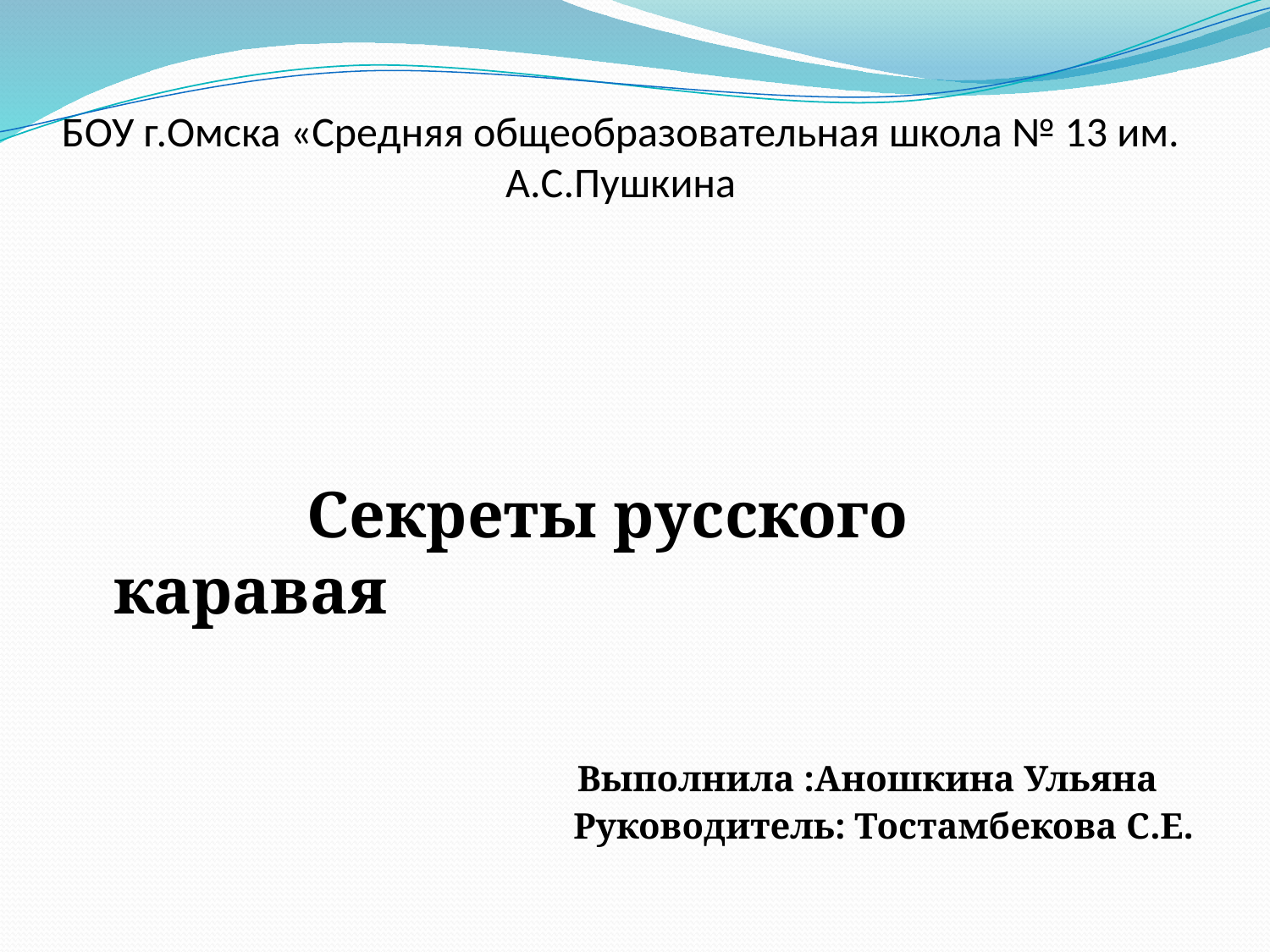

# БОУ г.Омска «Средняя общеобразовательная школа № 13 им. А.С.Пушкина

              Секреты русского каравая

                            Выполнила :Аношкина Ульяна     Руководитель: Тостамбекова С.Е.